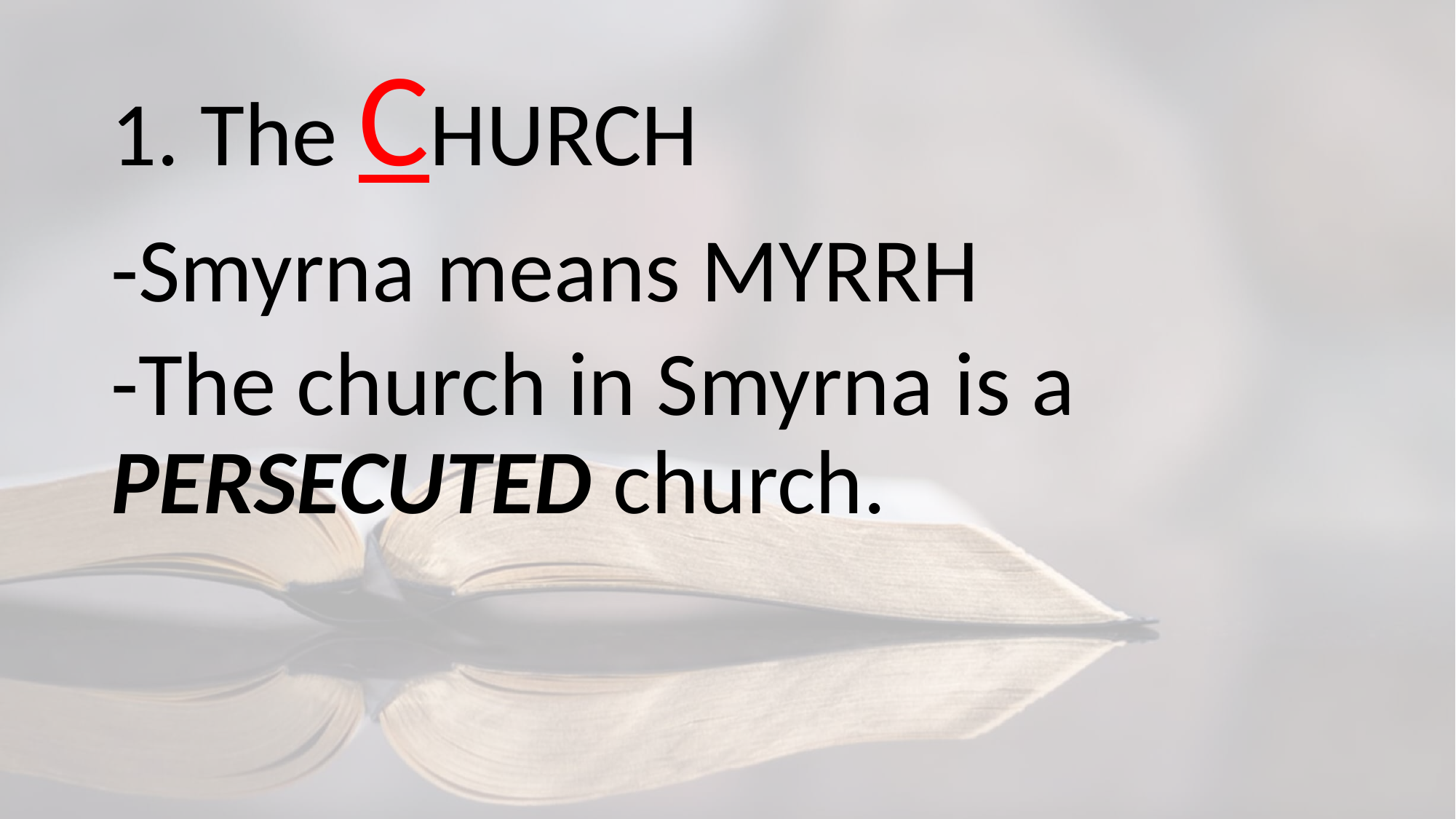

# 1. The CHURCH
-Smyrna means MYRRH
-The church in Smyrna is a PERSECUTED church.